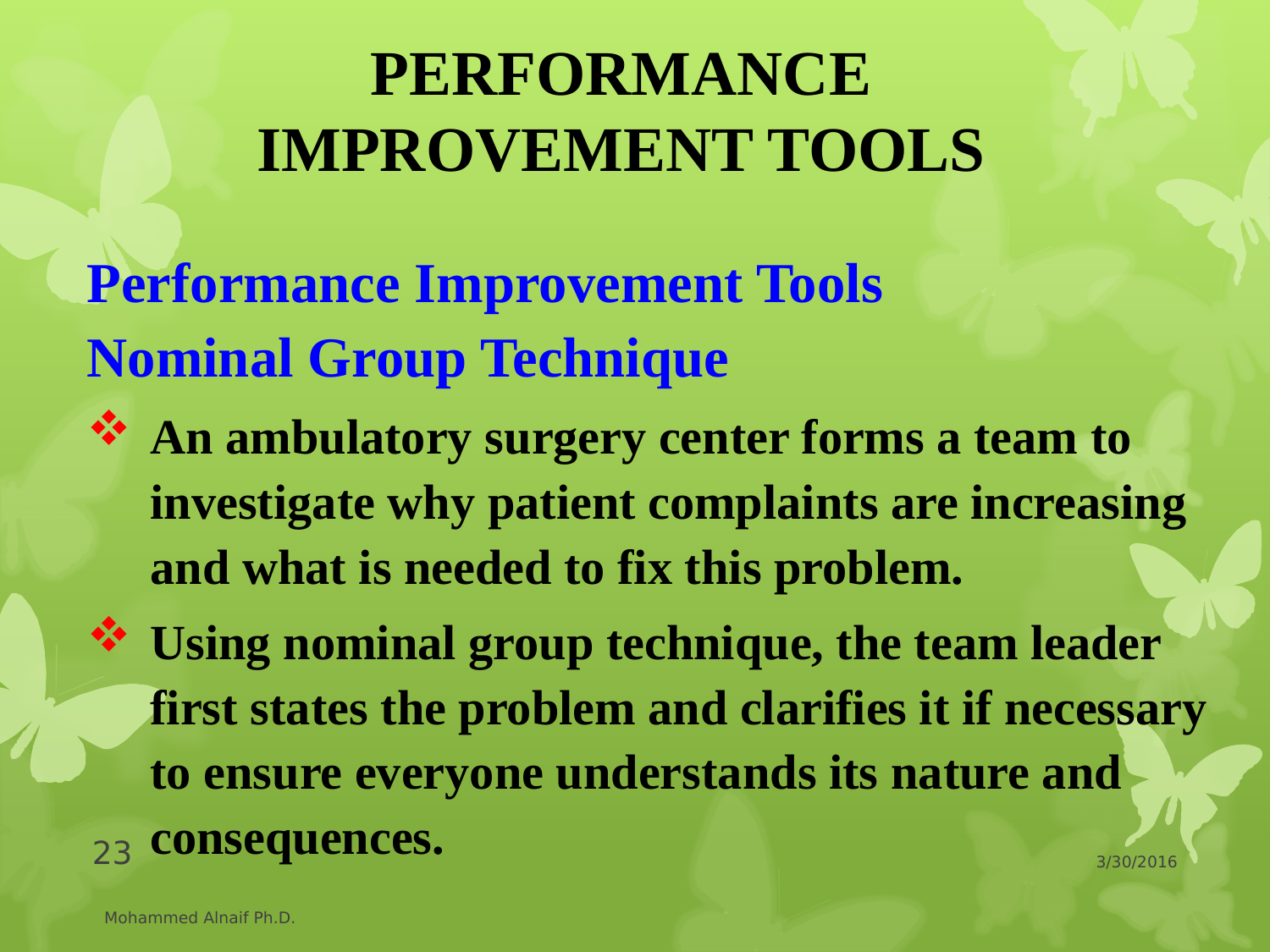

# PERFORMANCE IMPROVEMENT TOOLS
Performance Improvement Tools
Nominal Group Technique
An ambulatory surgery center forms a team to investigate why patient complaints are increasing and what is needed to fix this problem.
Using nominal group technique, the team leader first states the problem and clarifies it if necessary to ensure everyone understands its nature and consequences.
23
3/30/2016
Mohammed Alnaif Ph.D.